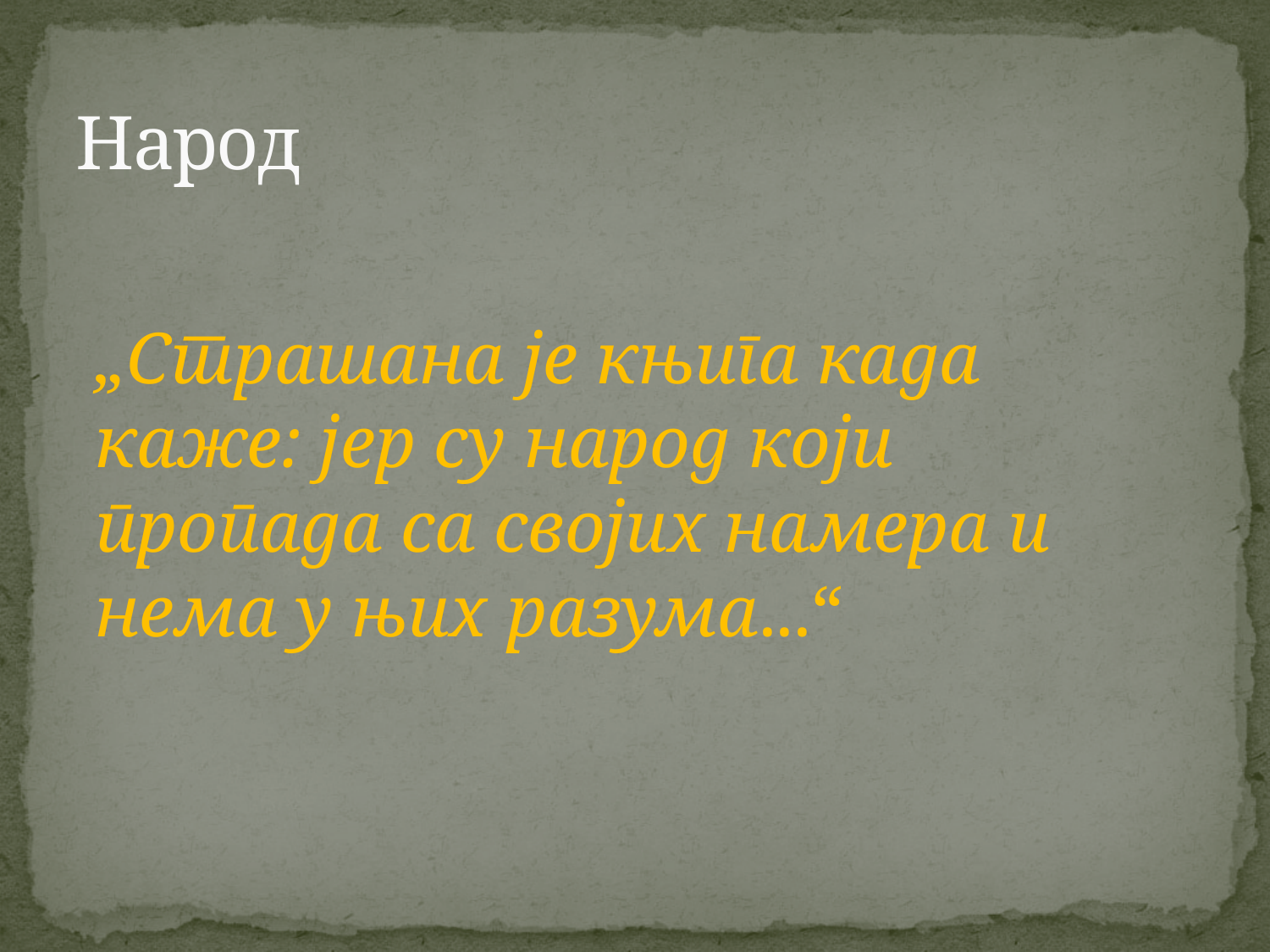

# Народ

„Страшана је књига када каже: јер су народ који пропада са својих намера и нема у њих разума...“